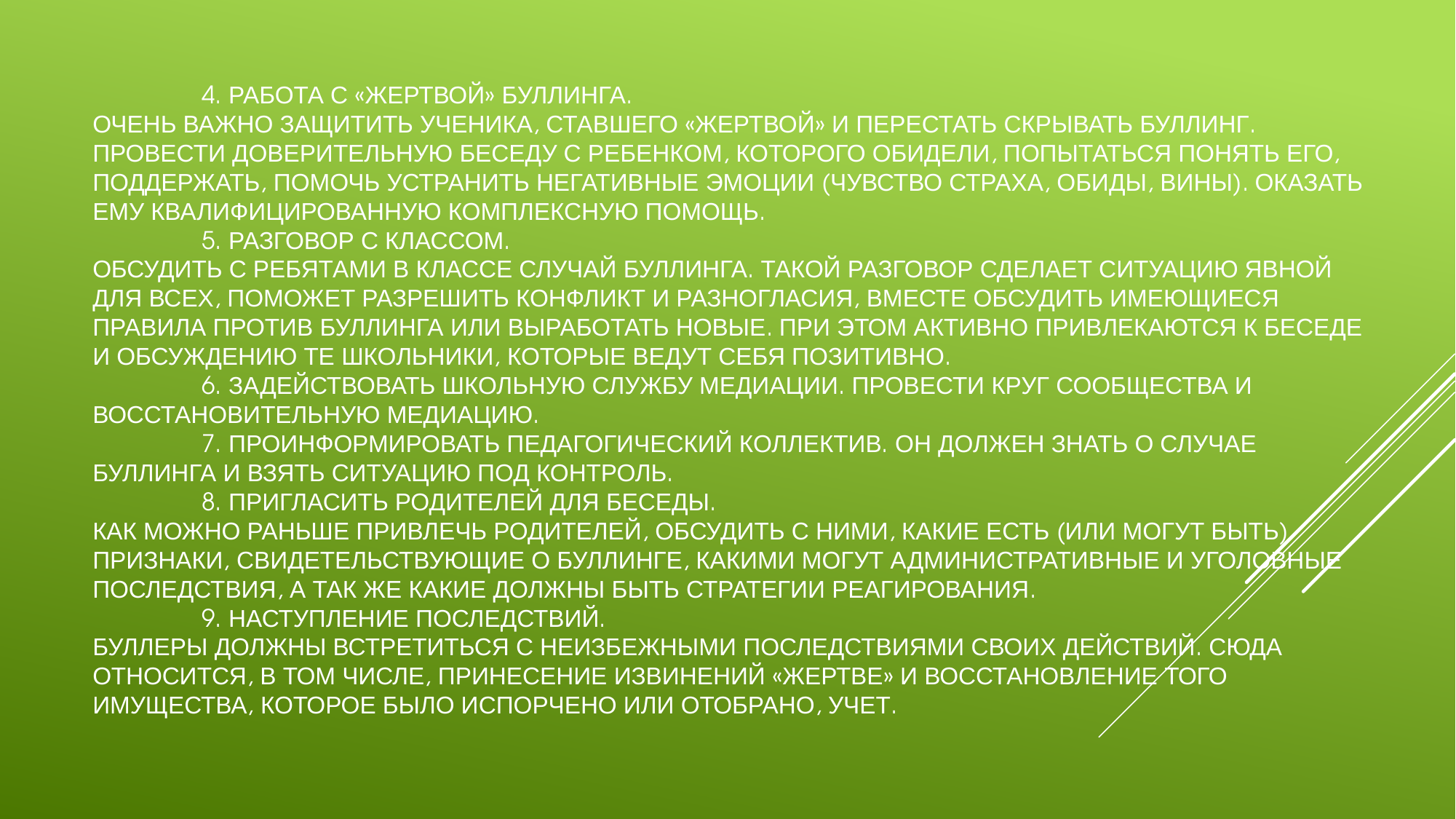

# 4. Работа с «жертвой» буллинга. Очень важно защитить ученика, ставшего «жертвой» и перестать скрывать буллинг. Провести доверительную беседу с ребенком, которого обидели, попытаться понять его, поддержать, помочь устранить негативные эмоции (чувство страха, обиды, вины). Оказать ему квалифицированную комплексную помощь. 5. Разговор с классом. Обсудить с ребятами в классе случай буллинга. Такой разговор сделает ситуацию явной для всех, поможет разрешить конфликт и разногласия, вместе обсудить имеющиеся правила против буллинга или выработать новые. При этом активно привлекаются к беседе и обсуждению те школьники, которые ведут себя позитивно. 6. Задействовать Школьную службу медиации. Провести Круг сообщества и восстановительную медиацию. 7. Проинформировать педагогический коллектив. Он должен знать о случае буллинга и взять ситуацию под контроль. 8. Пригласить родителей для беседы. Как можно раньше привлечь родителей, обсудить с ними, какие есть (или могут быть) признаки, свидетельствующие о буллинге, какими могут административные и уголовные последствия, а так же какие должны быть стратегии реагирования. 9. Наступление последствий. Буллеры должны встретиться с неизбежными последствиями своих действий. Сюда относится, в том числе, принесение извинений «жертве» и восстановление того имущества, которое было испорчено или отобрано, учет.